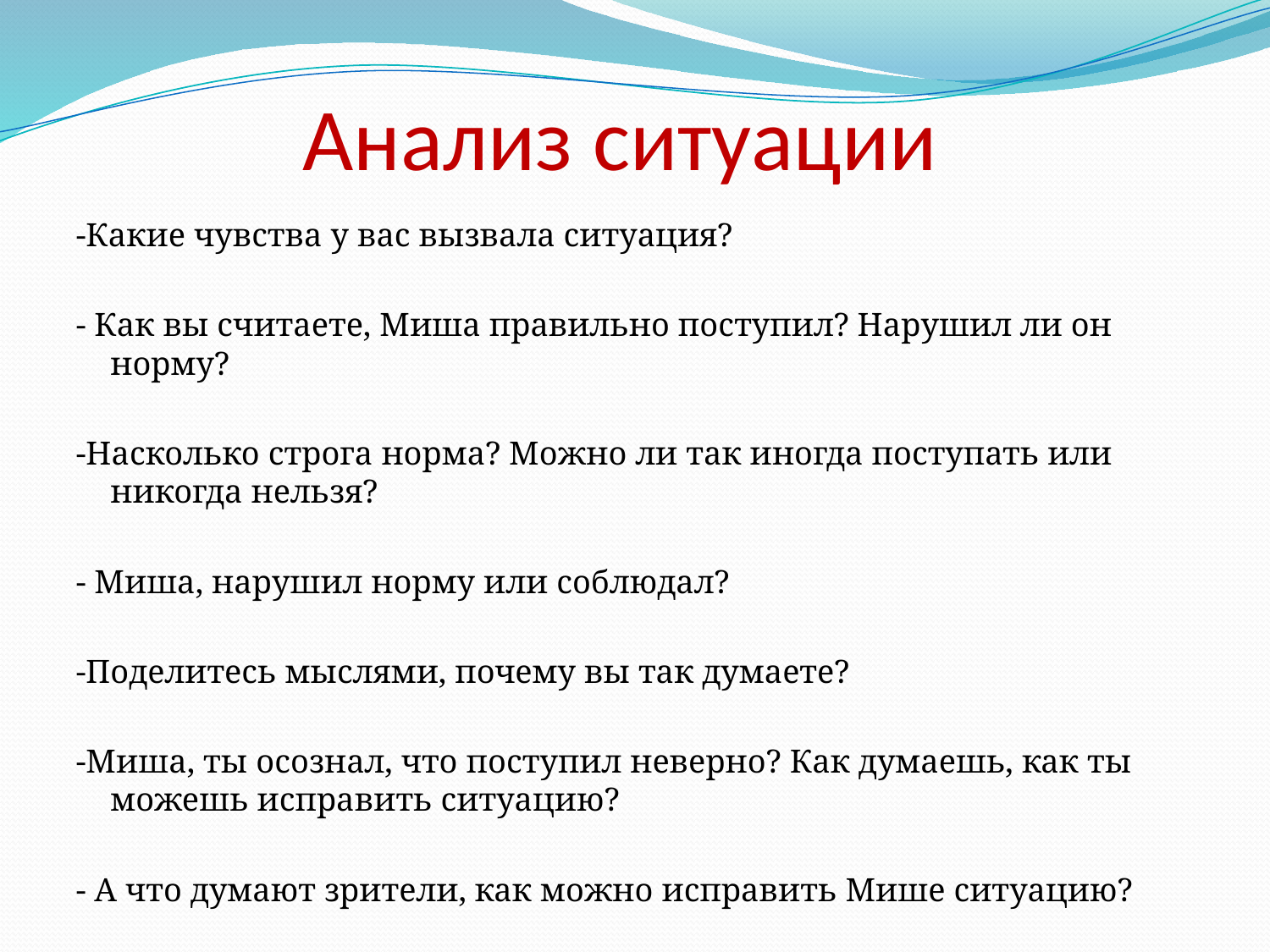

# Анализ ситуации
-Какие чувства у вас вызвала ситуация?

- Как вы считаете, Миша правильно поступил? Нарушил ли он норму?

-Насколько строга норма? Можно ли так иногда поступать или никогда нельзя?

- Миша, нарушил норму или соблюдал?

-Поделитесь мыслями, почему вы так думаете?

-Миша, ты осознал, что поступил неверно? Как думаешь, как ты можешь исправить ситуацию?

- А что думают зрители, как можно исправить Мише ситуацию?